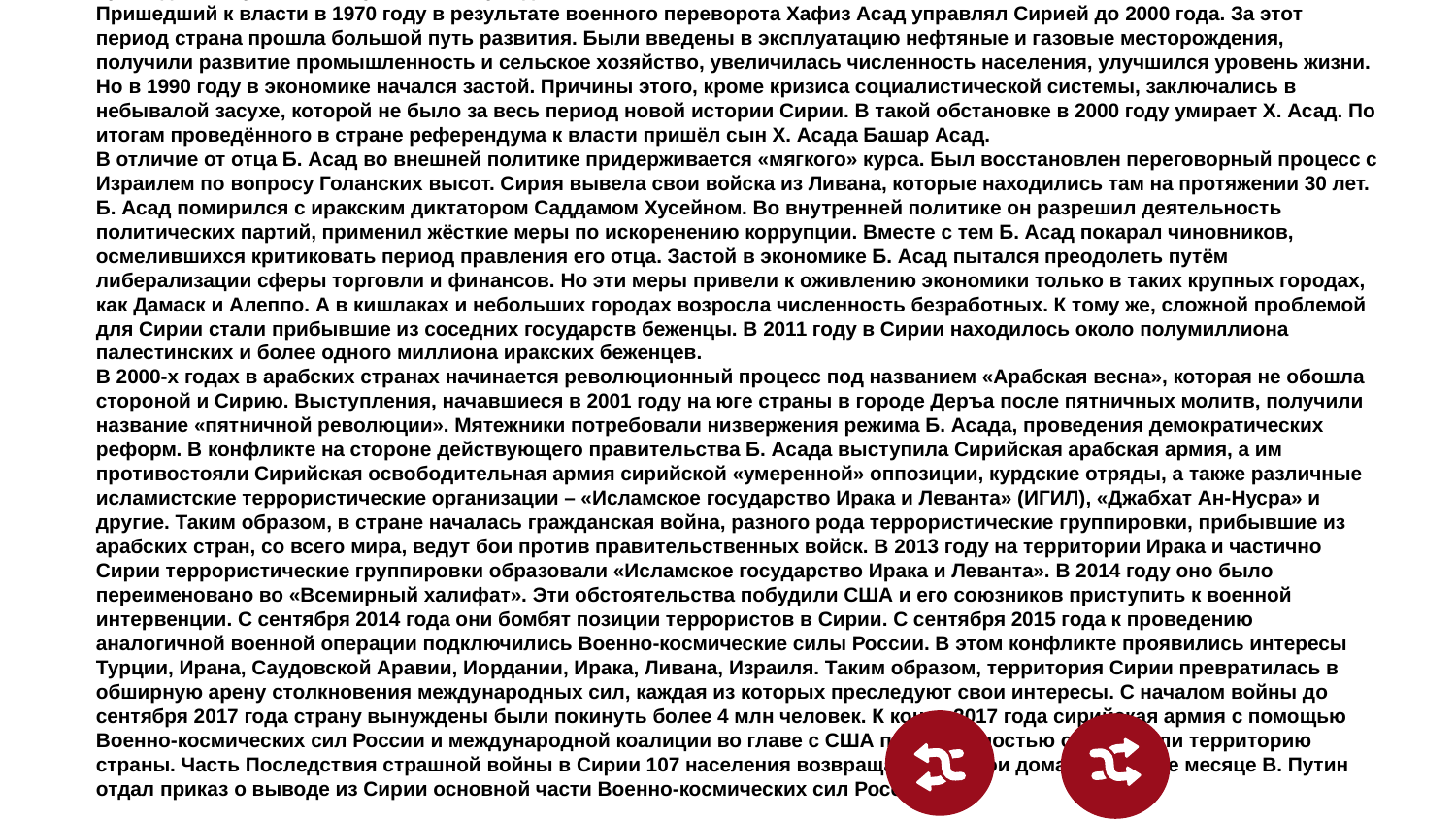

# В 1943 году Сирия объявила о своей независимости. В наши дни страна переживает самый глубокий политический кризис за прошедший короткий исторический период. Пришедший к власти в 1970 году в результате военного переворота Хафиз Асад управлял Сирией до 2000 года. За этот период страна прошла большой путь развития. Были введены в эксплуатацию нефтяные и газовые месторождения, получили развитие промышленность и сельское хозяйство, увеличилась численность населения, улучшился уровень жизни. Но в 1990 году в экономике начался застой. Причины этого, кроме кризиса социалистической системы, заключались в небывалой засухе, которой не было за весь период новой истории Сирии. В такой обстановке в 2000 году умирает Х. Асад. По итогам проведённого в стране референдума к власти пришёл сын Х. Асада Башар Асад. В отличие от отца Б. Асад во внешней политике придерживается «мягкого» курса. Был восстановлен переговорный процесс с Израилем по вопросу Голанских высот. Сирия вывела свои войска из Ливана, которые находились там на протяжении 30 лет. Б. Асад помирился с иракским диктатором Саддамом Хусейном. Во внутренней политике он разрешил деятельность политических партий, применил жёсткие меры по искоренению коррупции. Вместе с тем Б. Асад покарал чиновников, осмелившихся критиковать период правления его отца. Застой в экономике Б. Асад пытался преодолеть путём либерализации сферы торговли и финансов. Но эти меры привели к оживлению экономики только в таких крупных городах, как Дамаск и Алеппо. А в кишлаках и небольших городах возросла численность безработных. К тому же, сложной проблемой для Сирии стали прибывшие из соседних государств беженцы. В 2011 году в Сирии находилось около полумиллиона палестинских и более одного миллиона иракских беженцев. В 2000-х годах в арабских странах начинается революционный процесс под названием «Арабская весна», которая не обошла стороной и Сирию. Выступления, начавшиеся в 2001 году на юге страны в городе Деръа после пятничных молитв, получили название «пятничной революции». Мятежники потребовали низвержения режима Б. Асада, проведения демократических реформ. В конфликте на стороне действующего правительства Б. Асада выступила Сирийская арабская армия, а им противостояли Сирийская освободительная армия сирийской «умеренной» оппозиции, курдские отряды, а также различные исламистские террористические организации – «Исламское государство Ирака и Леванта» (ИГИЛ), «Джабхат Ан-Нусра» и другие. Таким образом, в стране началась гражданская война, разного рода террористические группировки, прибывшие из арабских стран, со всего мира, ведут бои против правительственных войск. В 2013 году на территории Ирака и частично Сирии террористические группировки образовали «Исламское государство Ирака и Леванта». В 2014 году оно было переименовано во «Всемирный халифат». Эти обстоятельства побудили США и его союзников приступить к военной интервенции. С сентября 2014 года они бомбят позиции террористов в Сирии. С сентября 2015 года к проведению аналогичной военной операции подключились Военно-космические силы России. В этом конфликте проявились интересы Турции, Ирана, Саудовской Аравии, Иордании, Ирака, Ливана, Израиля. Таким образом, территория Сирии превратилась в обширную арену столкновения международных сил, каждая из которых преследуют свои интересы. С началом войны до сентября 2017 года страну вынуждены были покинуть более 4 млн человек. К концу 2017 года сирийская армия с помощью Военно-космических сил России и международной коалиции во главе с США почти полностью освободили территорию страны. Часть Последствия страшной войны в Сирии 107 населения возвращается в свои дома. В декабре месяце В. Путин отдал приказ о выводе из Сирии основной части Военно-космических сил России.